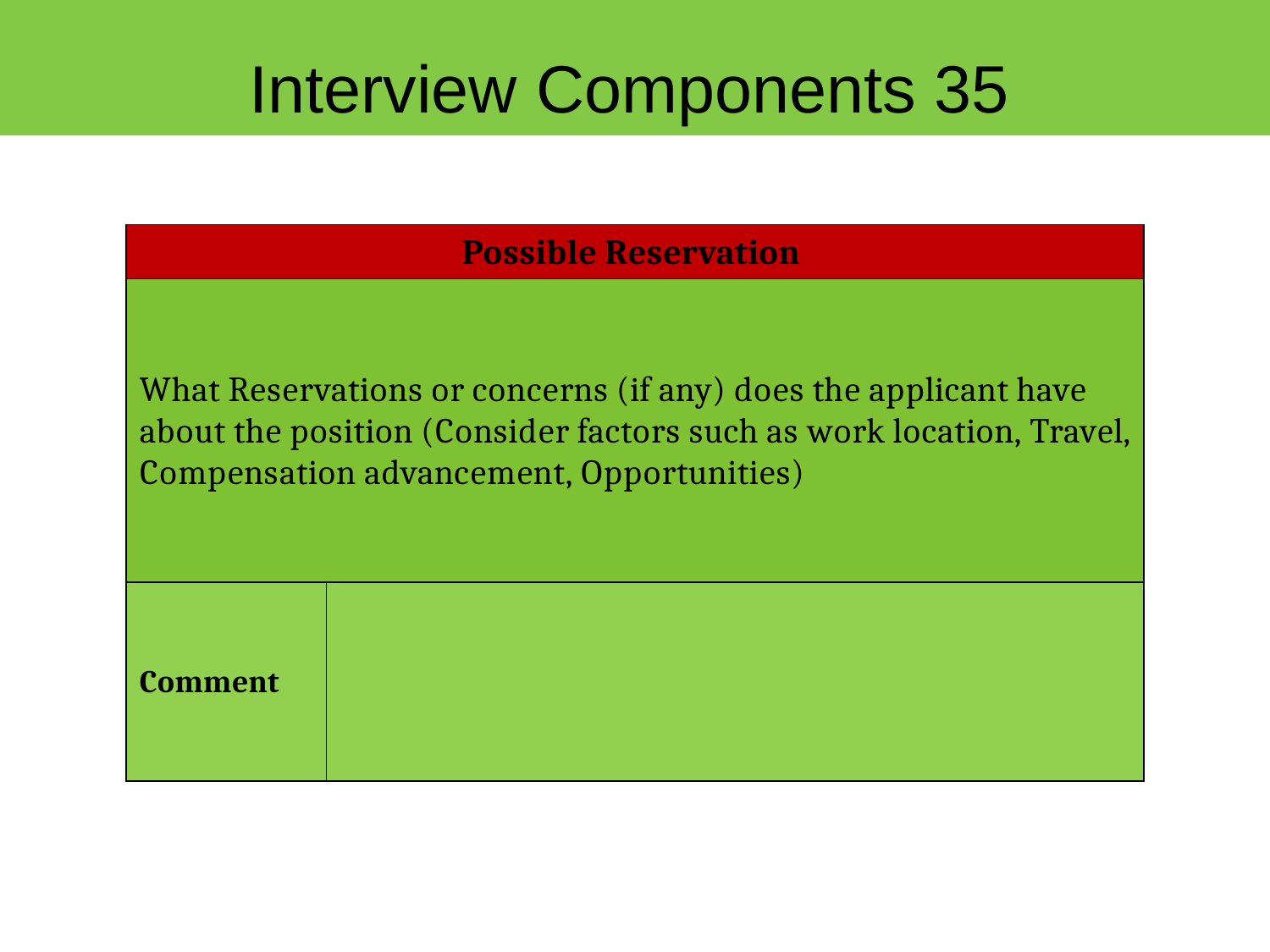

Interview Components 35

| Possible Reservation |  |
| --- | --- |
| What Reservations or concerns (if any) does the applicant have about the position (Consider factors such as work location, Travel, Compensation advancement, Opportunities) |  |
| Comment |  |